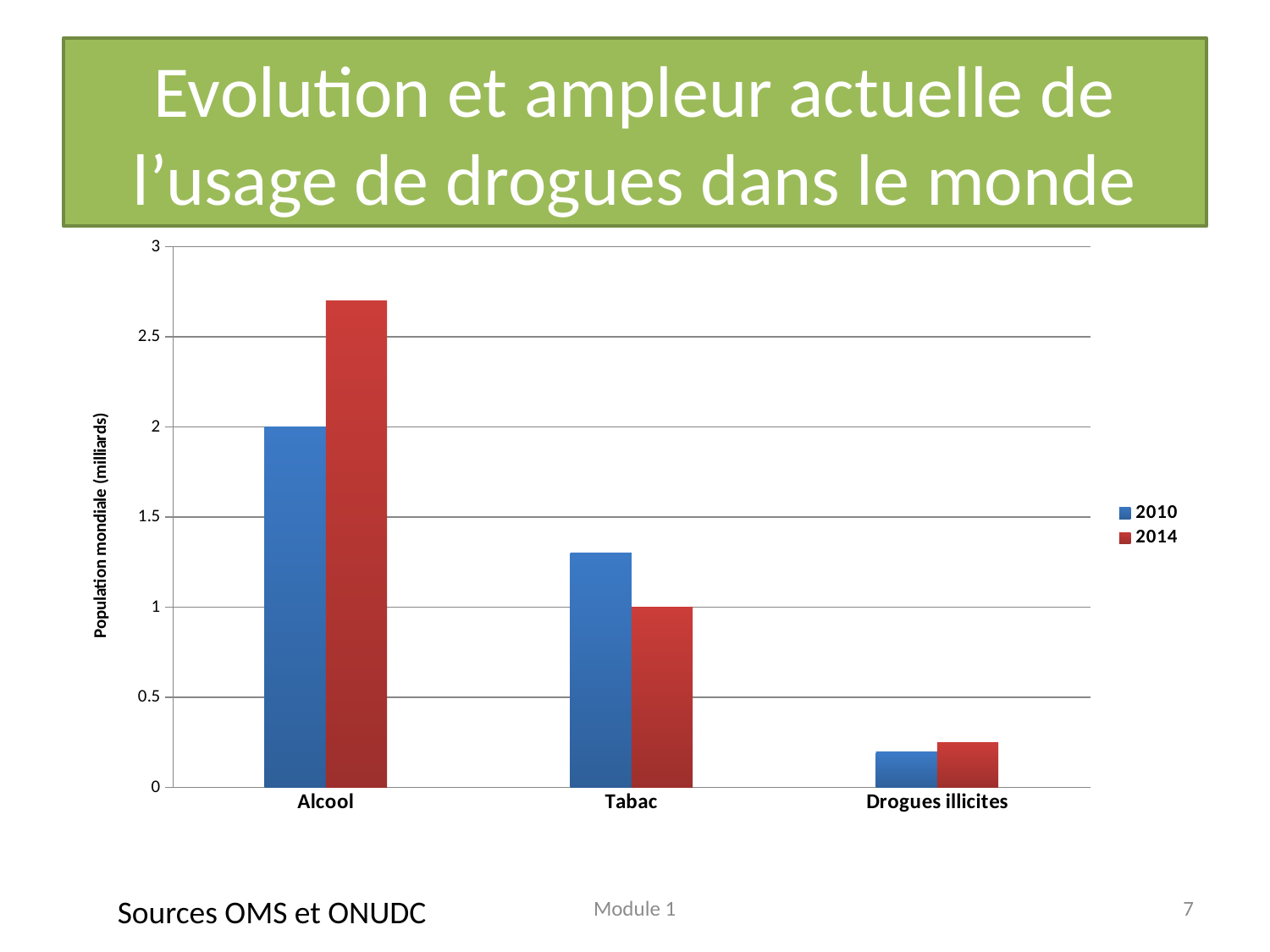

# Evolution et ampleur actuelle de l’usage de drogues dans le monde

### Chart

| Category | 2010 | 2014 |
|---|---|---|
| Alcool | 2.0 | 2.7 |
| Tabac | 1.3 | 1.0 |
| Drogues illicites | 0.2 | 0.25 |
Module 1
7
Sources OMS et ONUDC